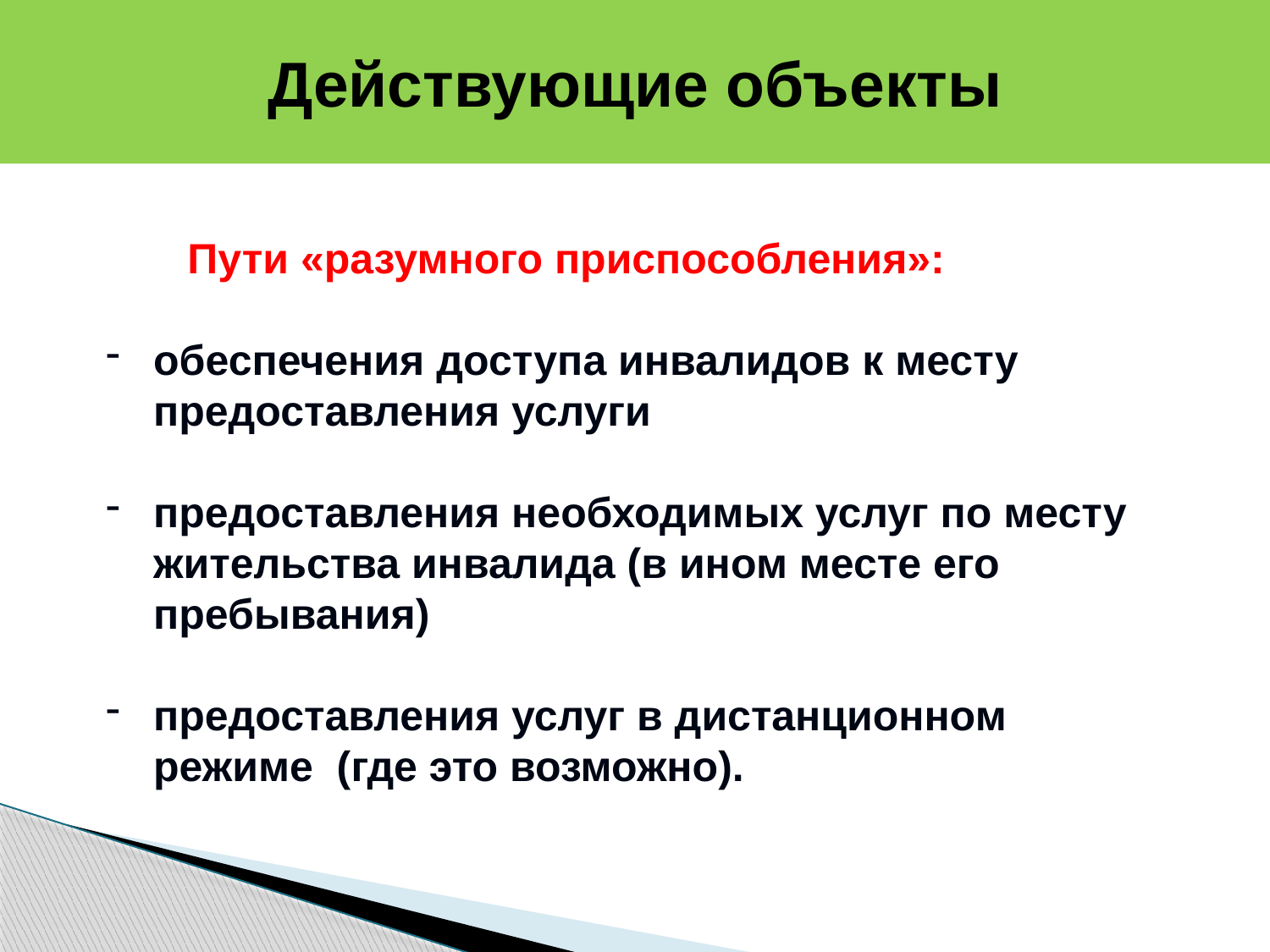

# Действующие объекты

Пути «разумного приспособления»:

обеспечения доступа инвалидов к месту предоставления услуги

предоставления необходимых услуг по месту жительства инвалида (в ином месте его пребывания)

предоставления услуг в дистанционном режиме  (где это возможно).